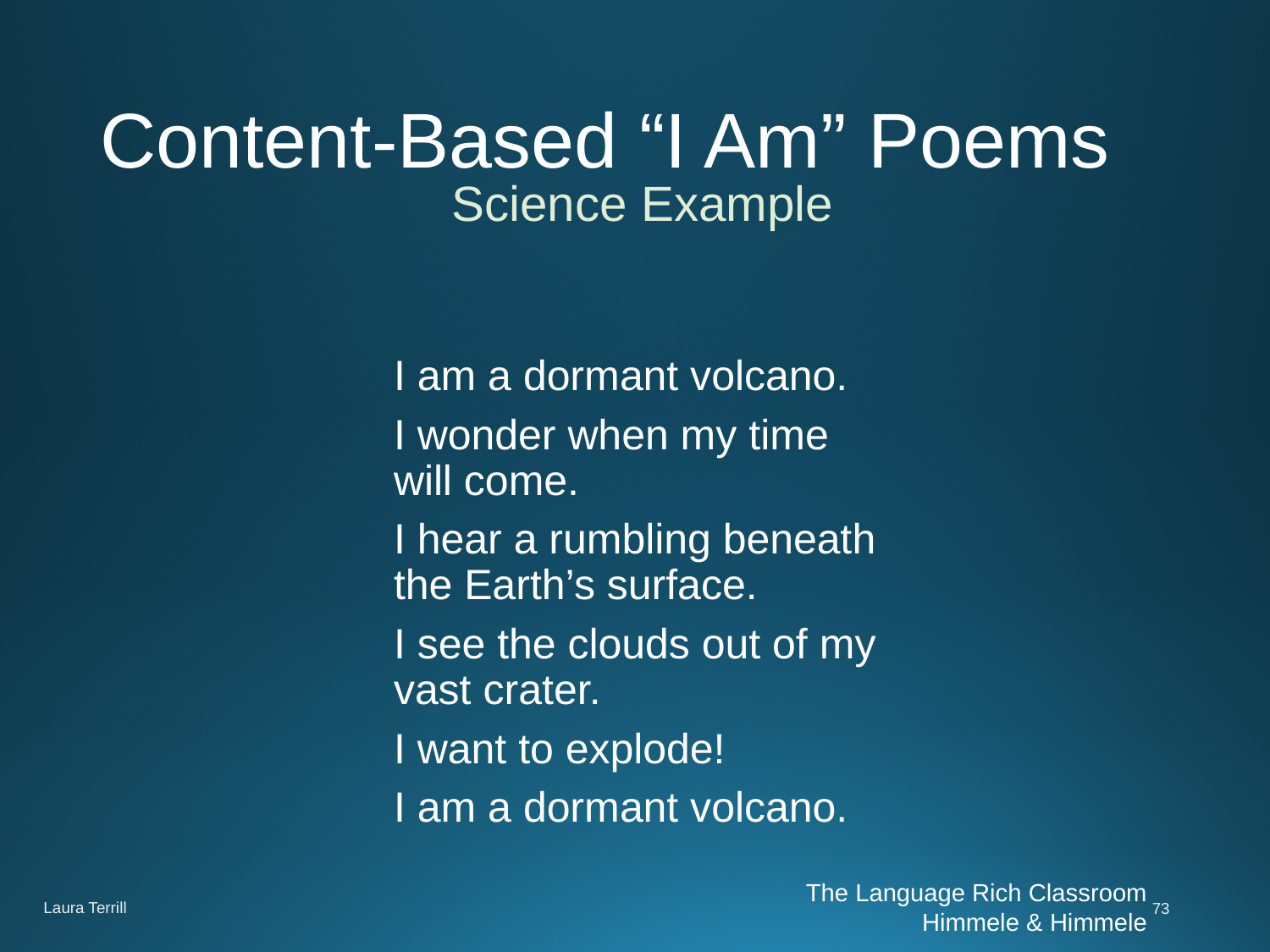

# Content-Based “I Am” Poems
Science Example
I am a dormant volcano.
I wonder when my time will come.
I hear a rumbling beneath the Earth’s surface.
I see the clouds out of my vast crater.
I want to explode!
I am a dormant volcano.
The Language Rich Classroom
Himmele & Himmele
Laura Terrill
73